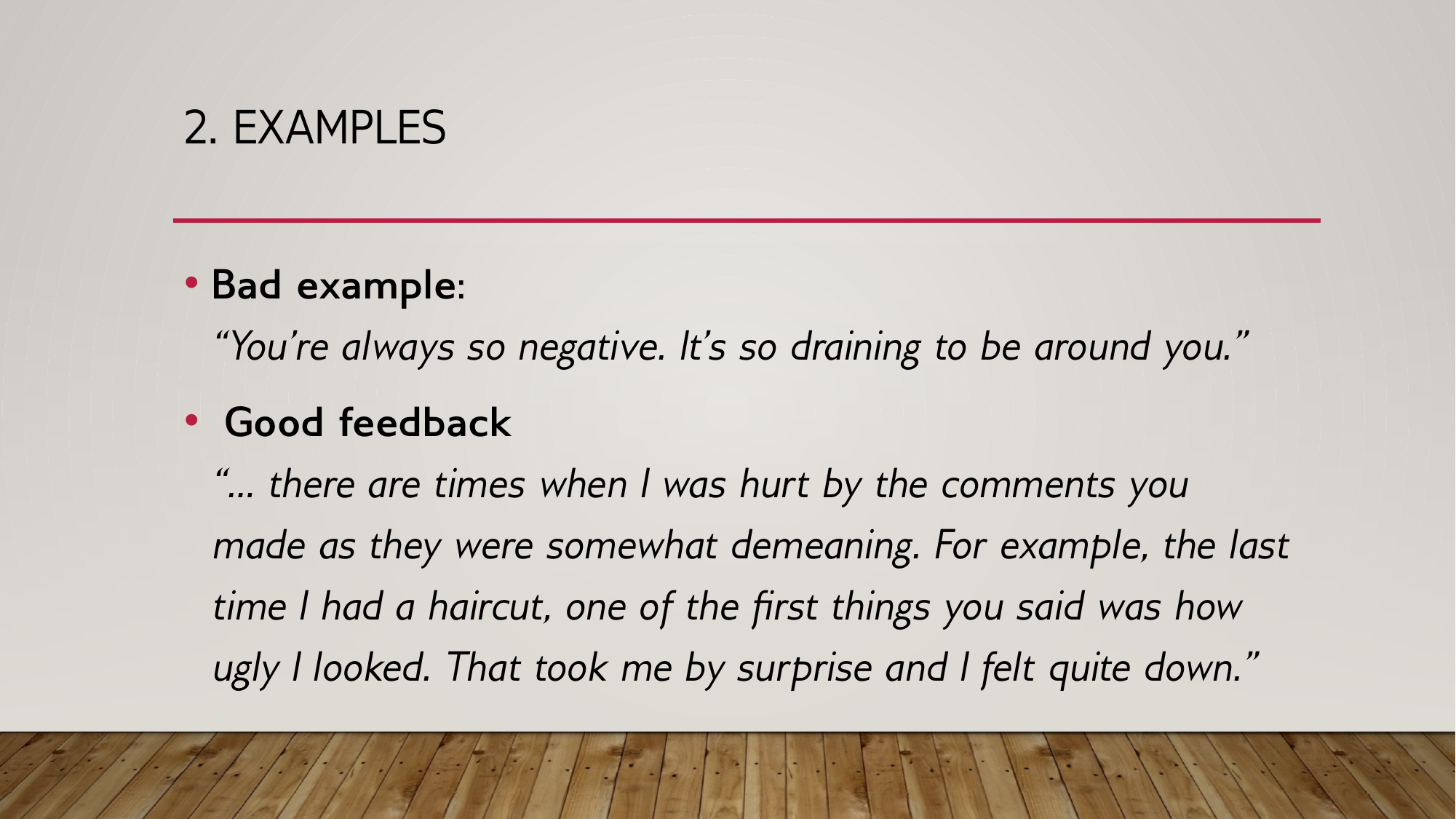

# 2. Examples
Bad example: 
“You’re always so negative. It’s so draining to be around you.”
 Good feedback
“… there are times when I was hurt by the comments you made as they were somewhat demeaning. For example, the last time I had a haircut, one of the first things you said was how ugly I looked. That took me by surprise and I felt quite down.”